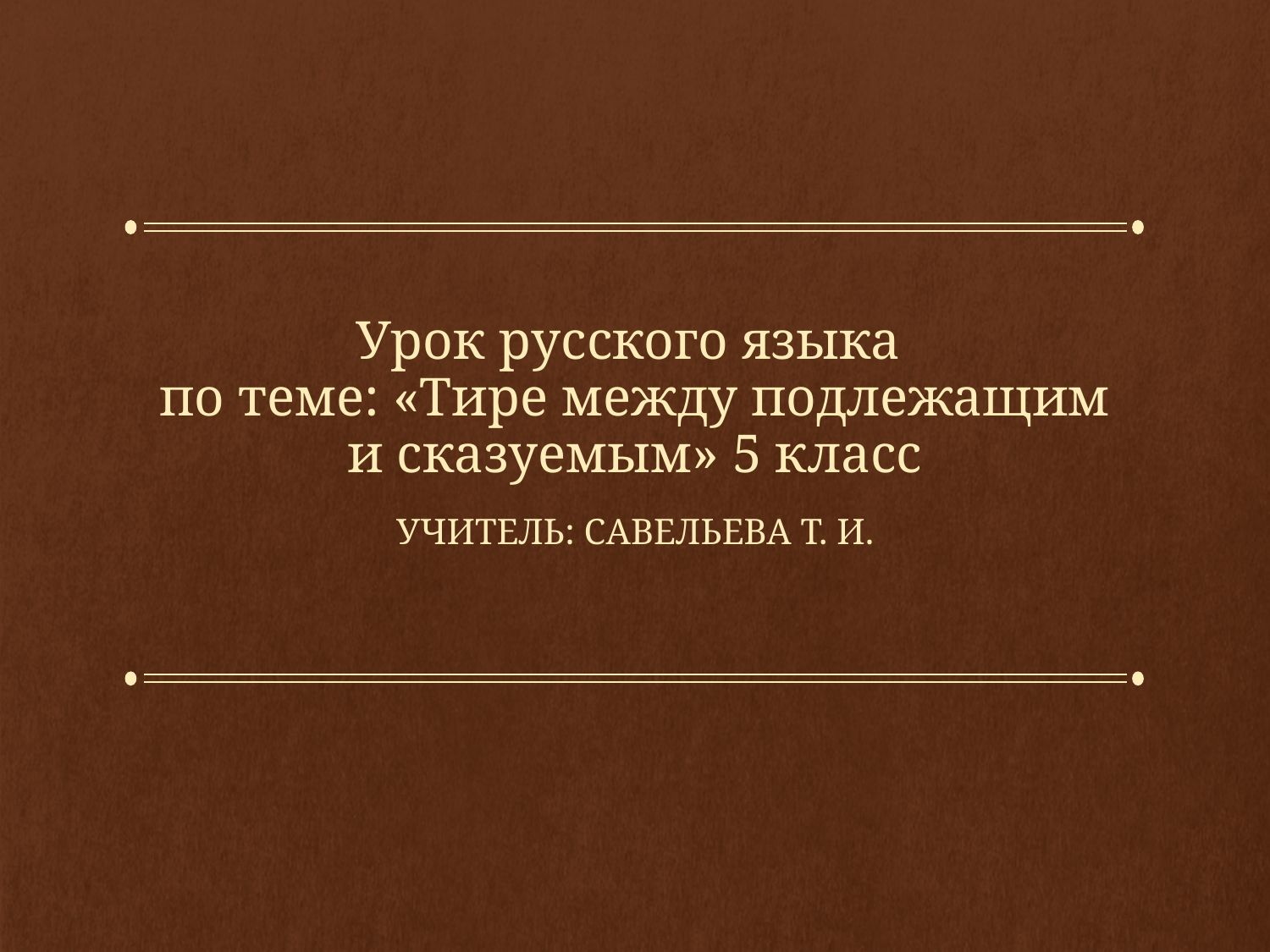

# Урок русского языка по теме: «Тире между подлежащим и сказуемым» 5 класс
Учитель: Савельева Т. И.